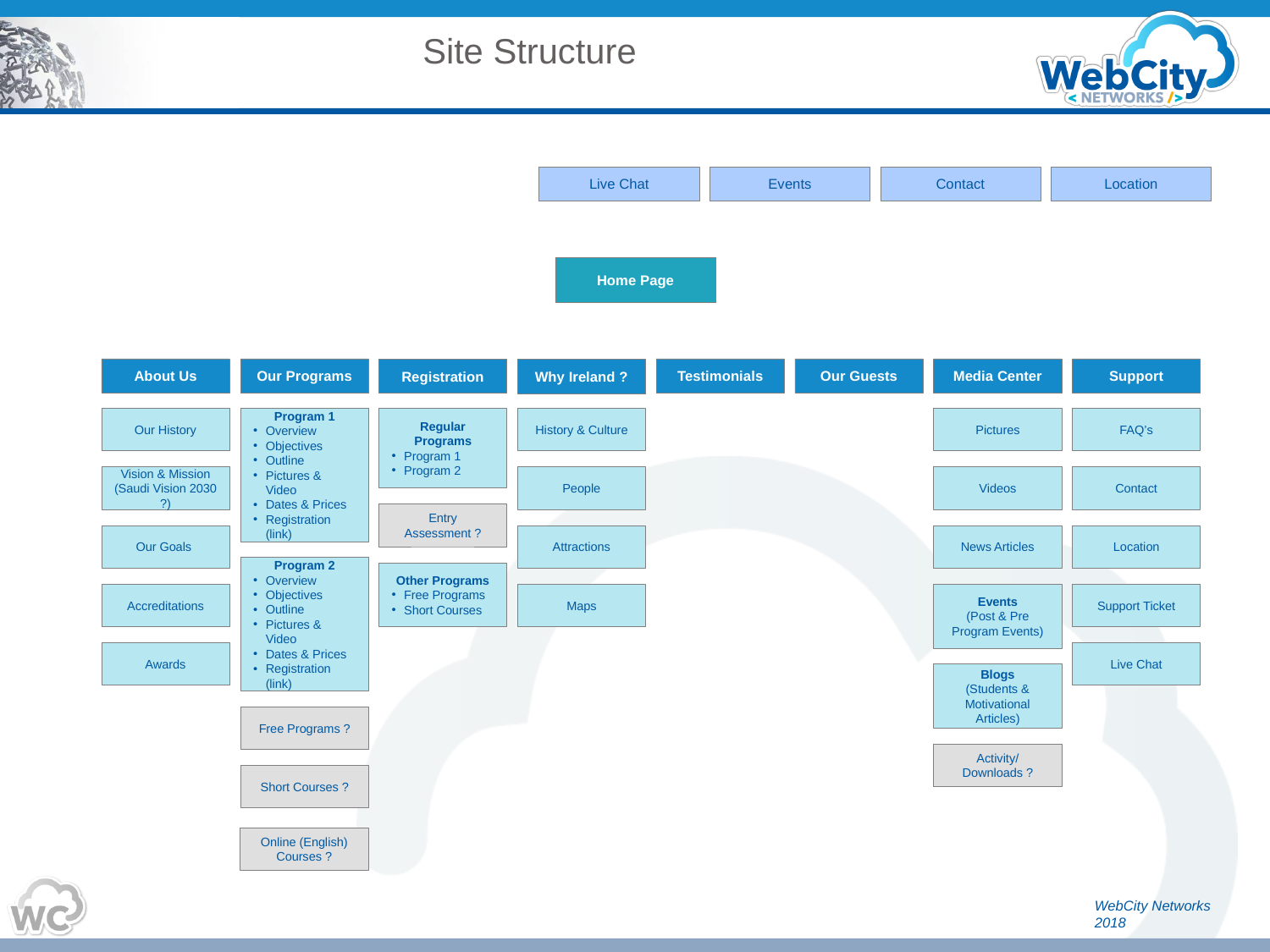

# Site Structure
Live Chat
Events
Contact
Location
Home Page
About Us
Our Programs
Testimonials
Our Guests
Media Center
Support
Registration
Why Ireland ?
Our History
Program 1
Overview
Objectives
Outline
Pictures & Video
Dates & Prices
Registration (link)
Regular Programs
Program 1
Program 2
History & Culture
Pictures
FAQ’s
Vision & Mission
(Saudi Vision 2030 ?)
People
Videos
Contact
Entry Assessment ?
Our Goals
Attractions
News Articles
Location
Program 2
Overview
Objectives
Outline
Pictures & Video
Dates & Prices
Registration (link)
Other Programs
Free Programs
Short Courses
Accreditations
Maps
Events
(Post & Pre Program Events)
Support Ticket
Awards
Live Chat
Blogs
(Students & Motivational Articles)
Free Programs ?
Activity/Downloads ?
Short Courses ?
Online (English) Courses ?